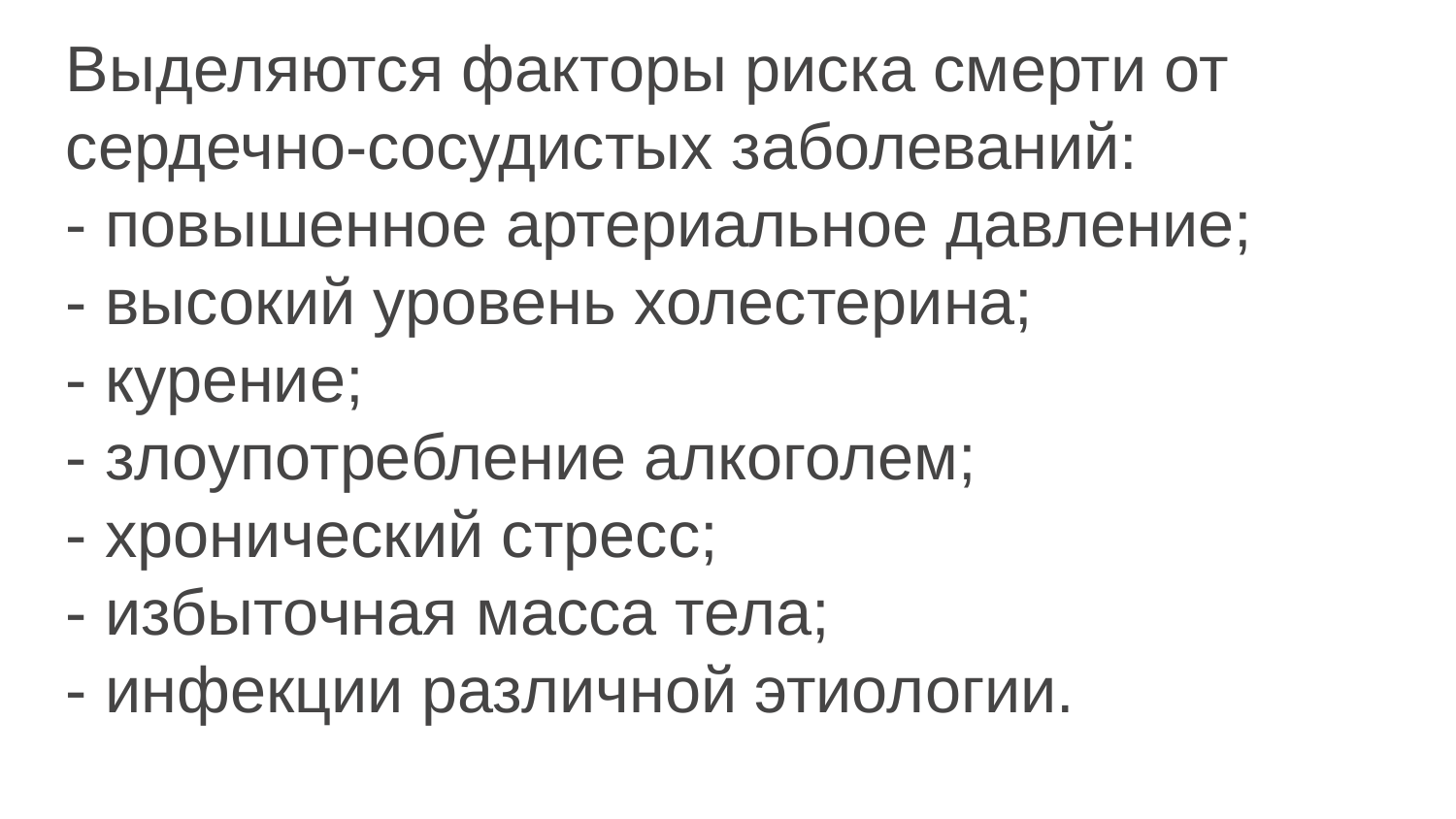

Выделяются факторы риска смерти от сердечно-сосудистых заболеваний:
- повышенное артериальное давление;
- высокий уровень холестерина;
- курение;
- злоупотребление алкоголем;
- хронический стресс;
- избыточная масса тела;
- инфекции различной этиологии.